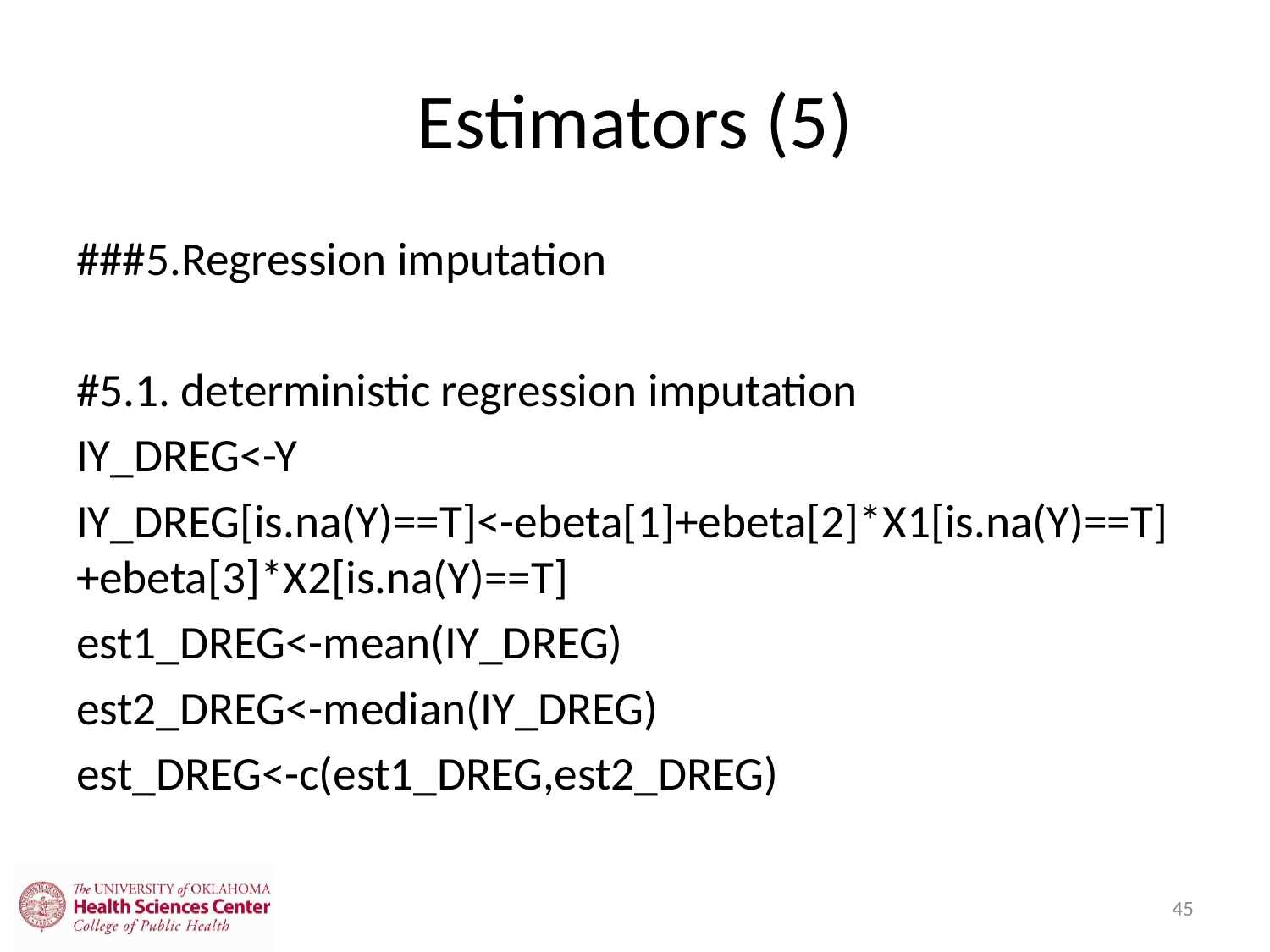

# Estimators (5)
###5.Regression imputation

#5.1. deterministic regression imputation
IY_DREG<-Y
IY_DREG[is.na(Y)==T]<-ebeta[1]+ebeta[2]*X1[is.na(Y)==T]+ebeta[3]*X2[is.na(Y)==T]
est1_DREG<-mean(IY_DREG)
est2_DREG<-median(IY_DREG)
est_DREG<-c(est1_DREG,est2_DREG)

45